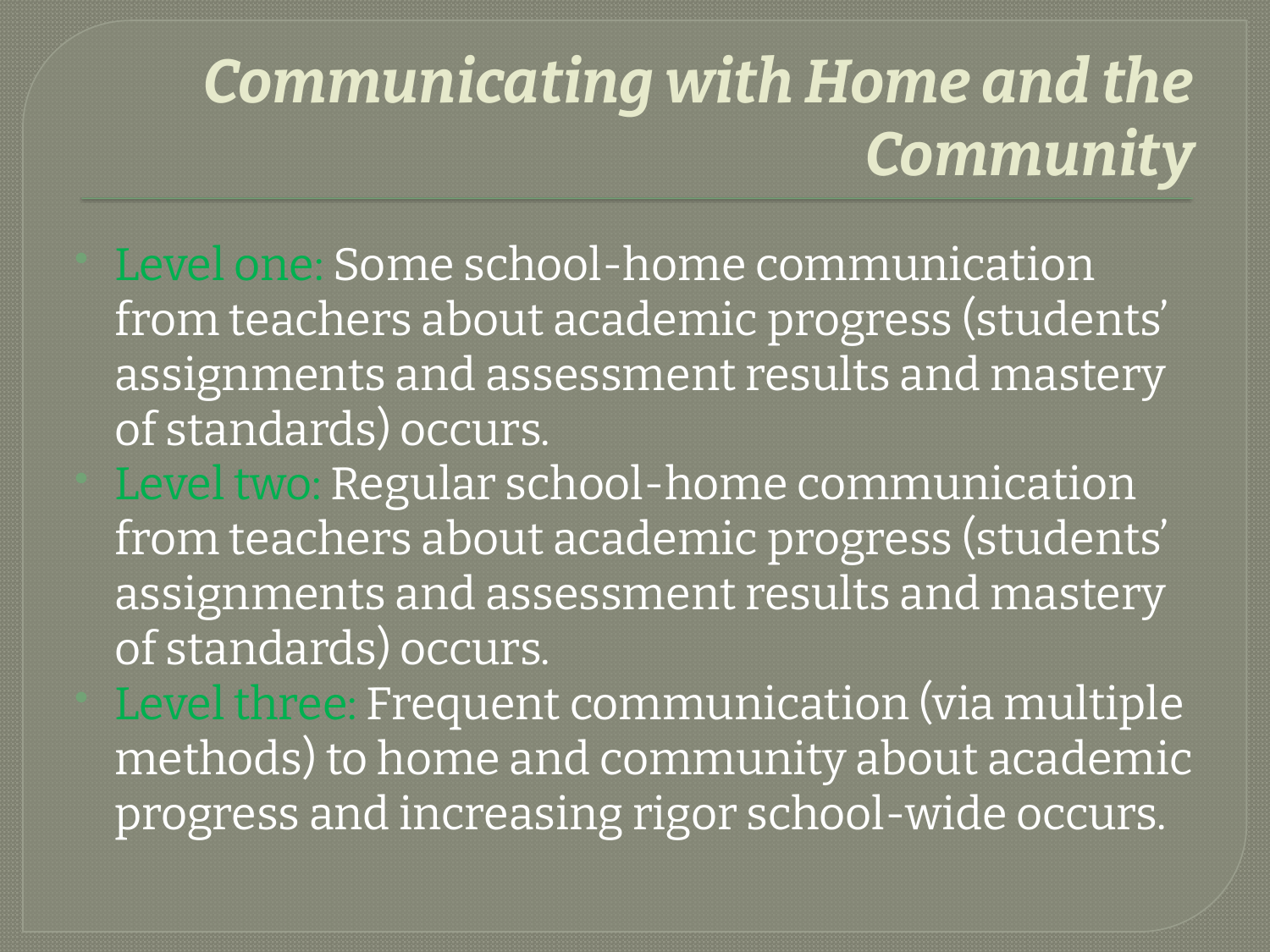

# Communicating with Home and the Community
Level one: Some school-home communication from teachers about academic progress (students’ assignments and assessment results and mastery of standards) occurs.
Level two: Regular school-home communication from teachers about academic progress (students’ assignments and assessment results and mastery of standards) occurs.
Level three: Frequent communication (via multiple methods) to home and community about academic progress and increasing rigor school-wide occurs.